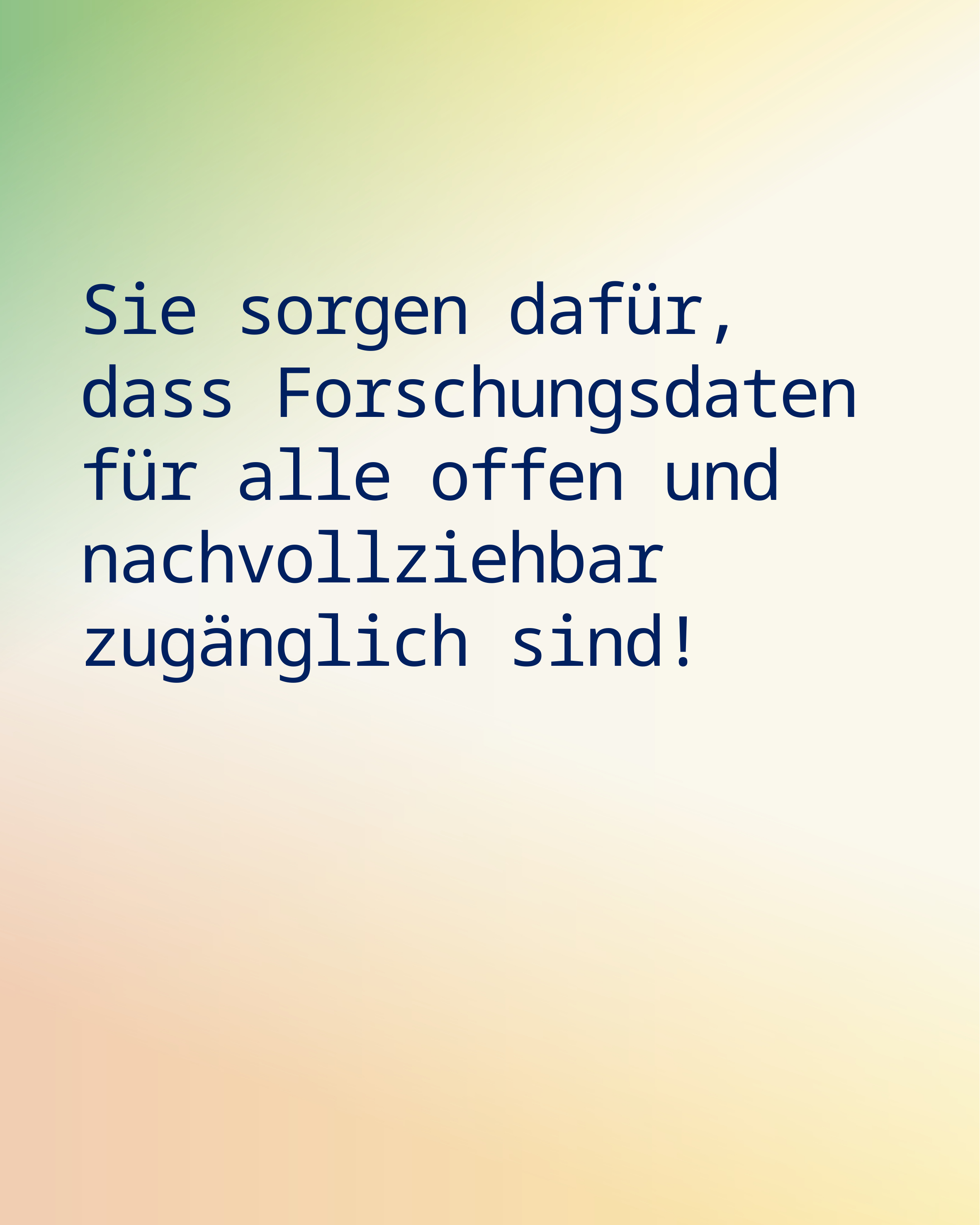

Sie sorgen dafür, dass Forschungsdaten für alle offen und nachvollziehbar zugänglich sind!